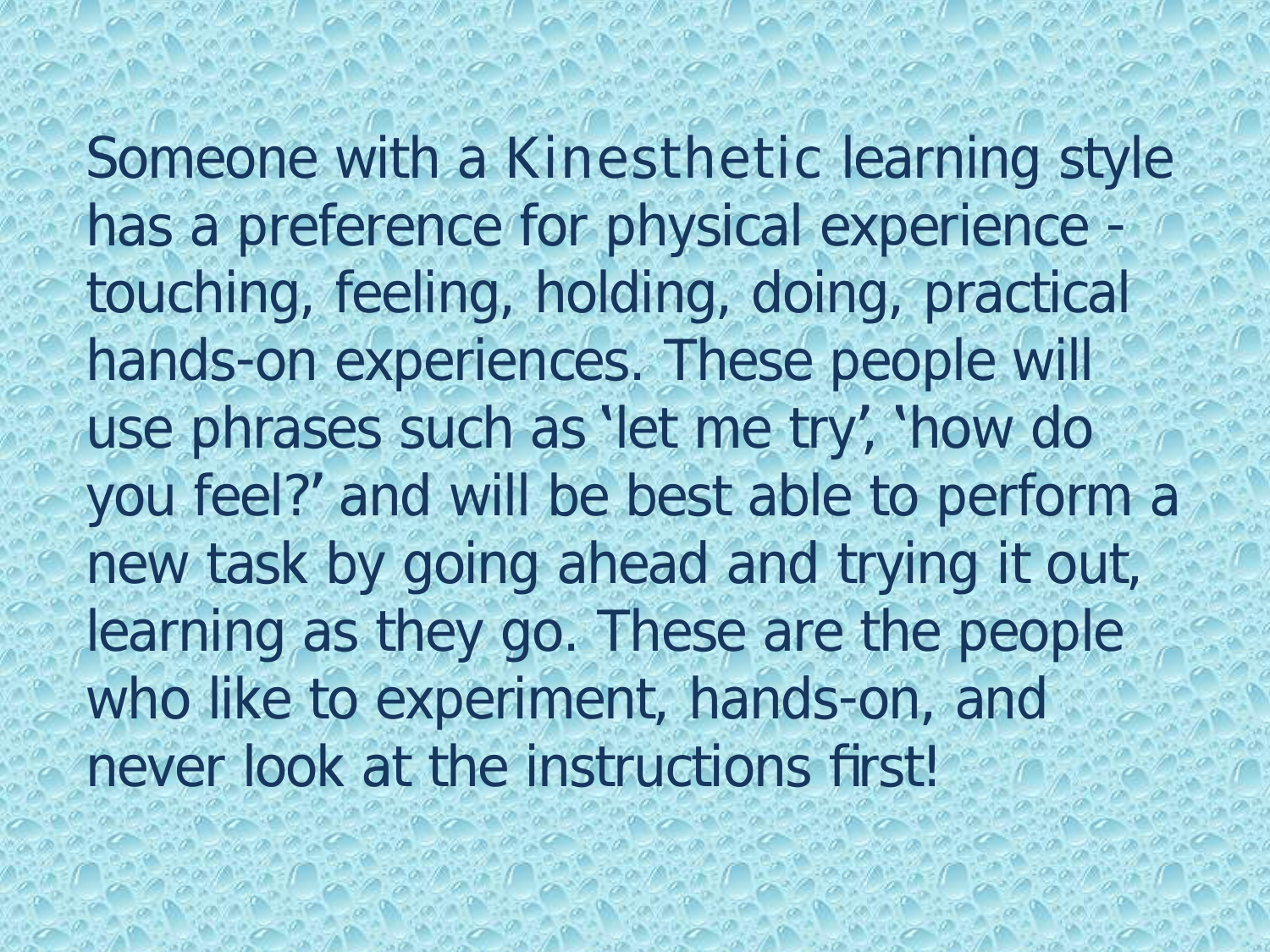

Someone with a Kinesthetic learning style has a preference for physical experience - touching, feeling, holding, doing, practical hands-on experiences. These people will use phrases such as ‘let me try’, ‘how do you feel?’ and will be best able to perform a new task by going ahead and trying it out, learning as they go. These are the people who like to experiment, hands-on, and never look at the instructions first!